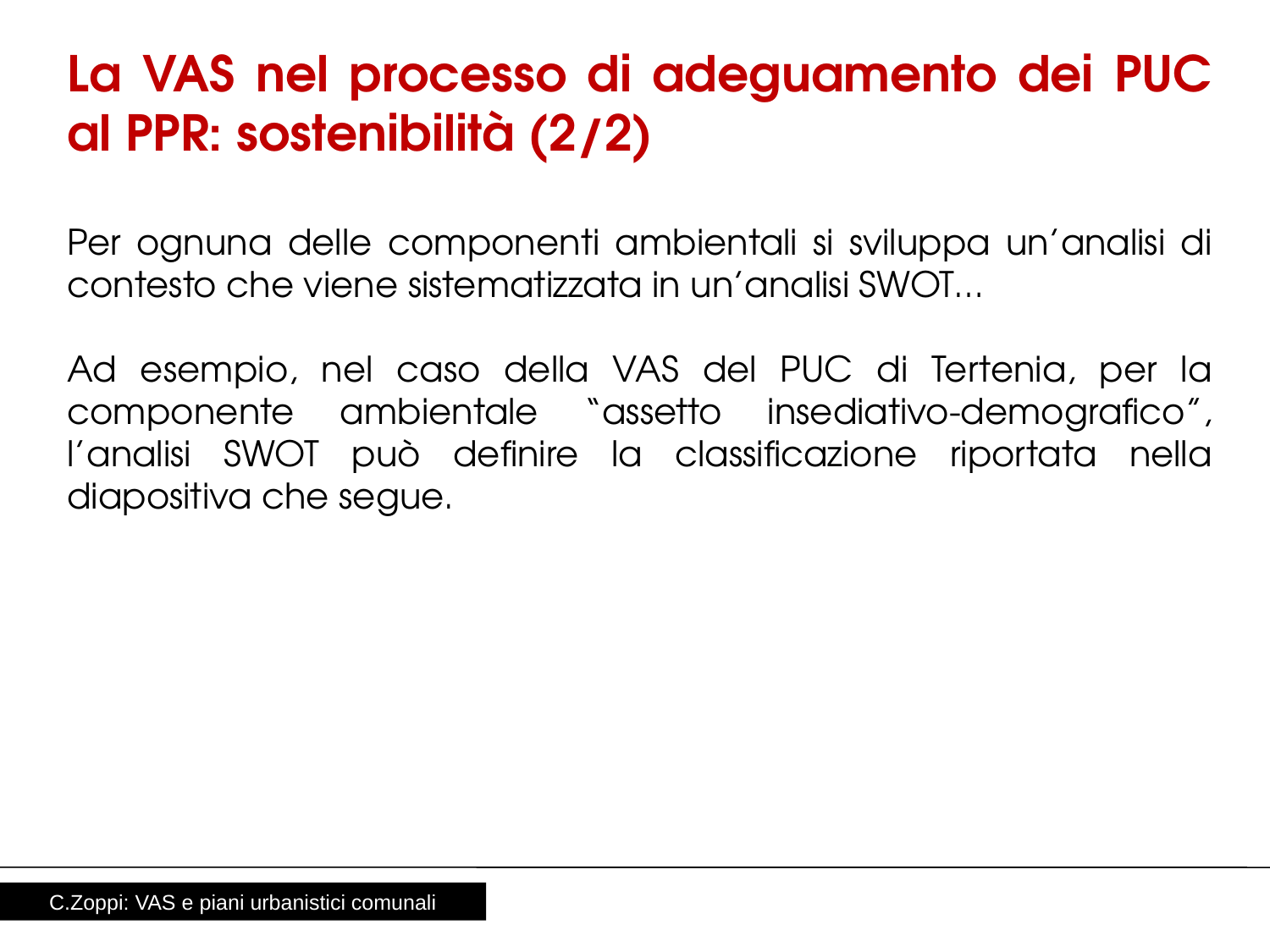

La VAS nel processo di adeguamento dei PUC al PPR: sostenibilità (2/2)

Per ognuna delle componenti ambientali si sviluppa un’analisi di contesto che viene sistematizzata in un’analisi SWOT…

Ad esempio, nel caso della VAS del PUC di Tertenia, per la componente ambientale “assetto insediativo-demografico”, l’analisi SWOT può definire la classificazione riportata nella diapositiva che segue.